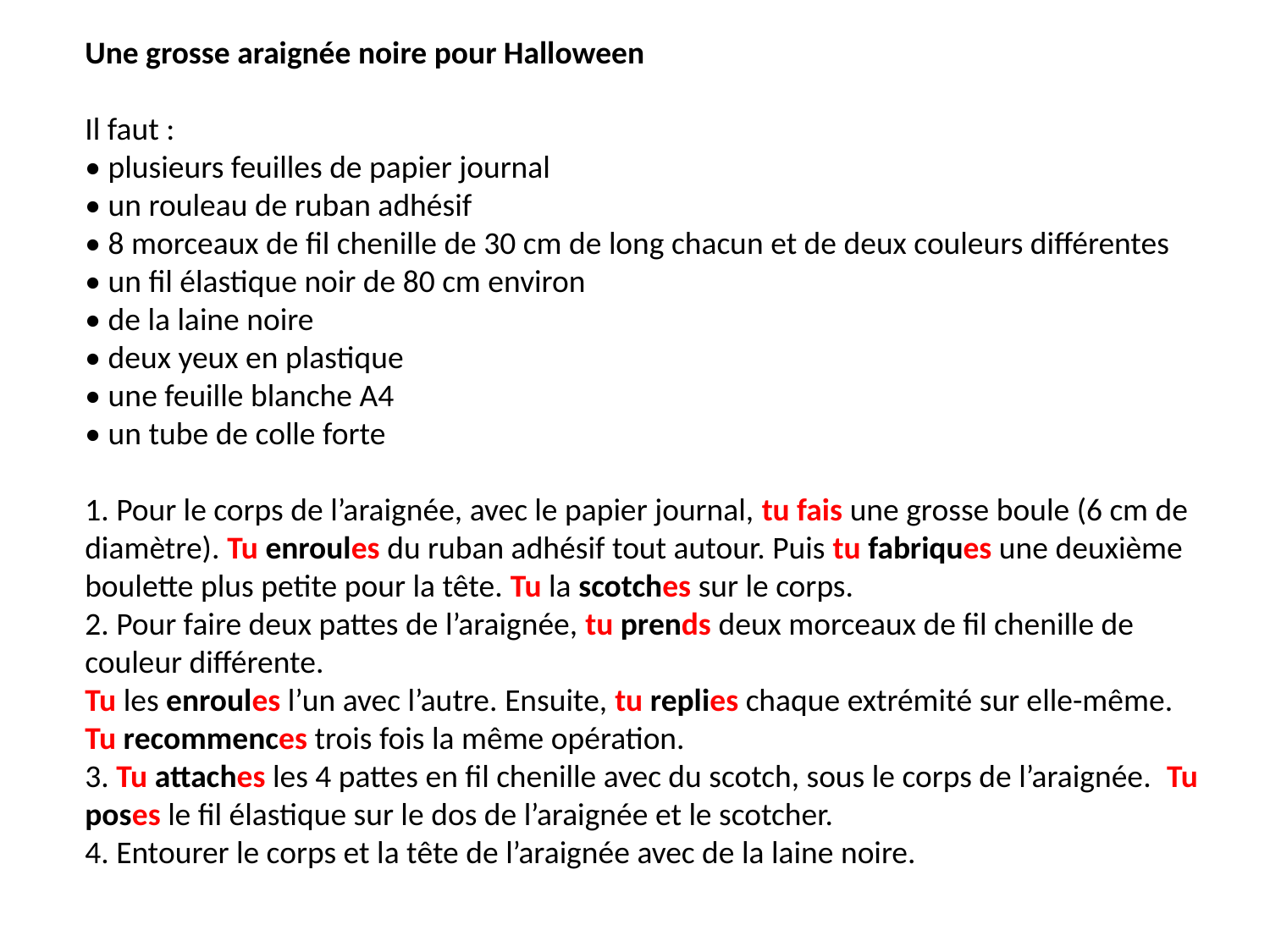

Une grosse araignée noire pour Halloween

Il faut :
• plusieurs feuilles de papier journal
• un rouleau de ruban adhésif
• 8 morceaux de fil chenille de 30 cm de long chacun et de deux couleurs différentes
• un fil élastique noir de 80 cm environ
• de la laine noire
• deux yeux en plastique
• une feuille blanche A4
• un tube de colle forte

1. Pour le corps de l’araignée, avec le papier journal, tu fais une grosse boule (6 cm de diamètre). Tu enroules du ruban adhésif tout autour. Puis tu fabriques une deuxième boulette plus petite pour la tête. Tu la scotches sur le corps.
2. Pour faire deux pattes de l’araignée, tu prends deux morceaux de fil chenille de couleur différente.
Tu les enroules l’un avec l’autre. Ensuite, tu replies chaque extrémité sur elle-même. Tu recommences trois fois la même opération.
3. Tu attaches les 4 pattes en fil chenille avec du scotch, sous le corps de l’araignée.  Tu poses le fil élastique sur le dos de l’araignée et le scotcher.
4. Entourer le corps et la tête de l’araignée avec de la laine noire.